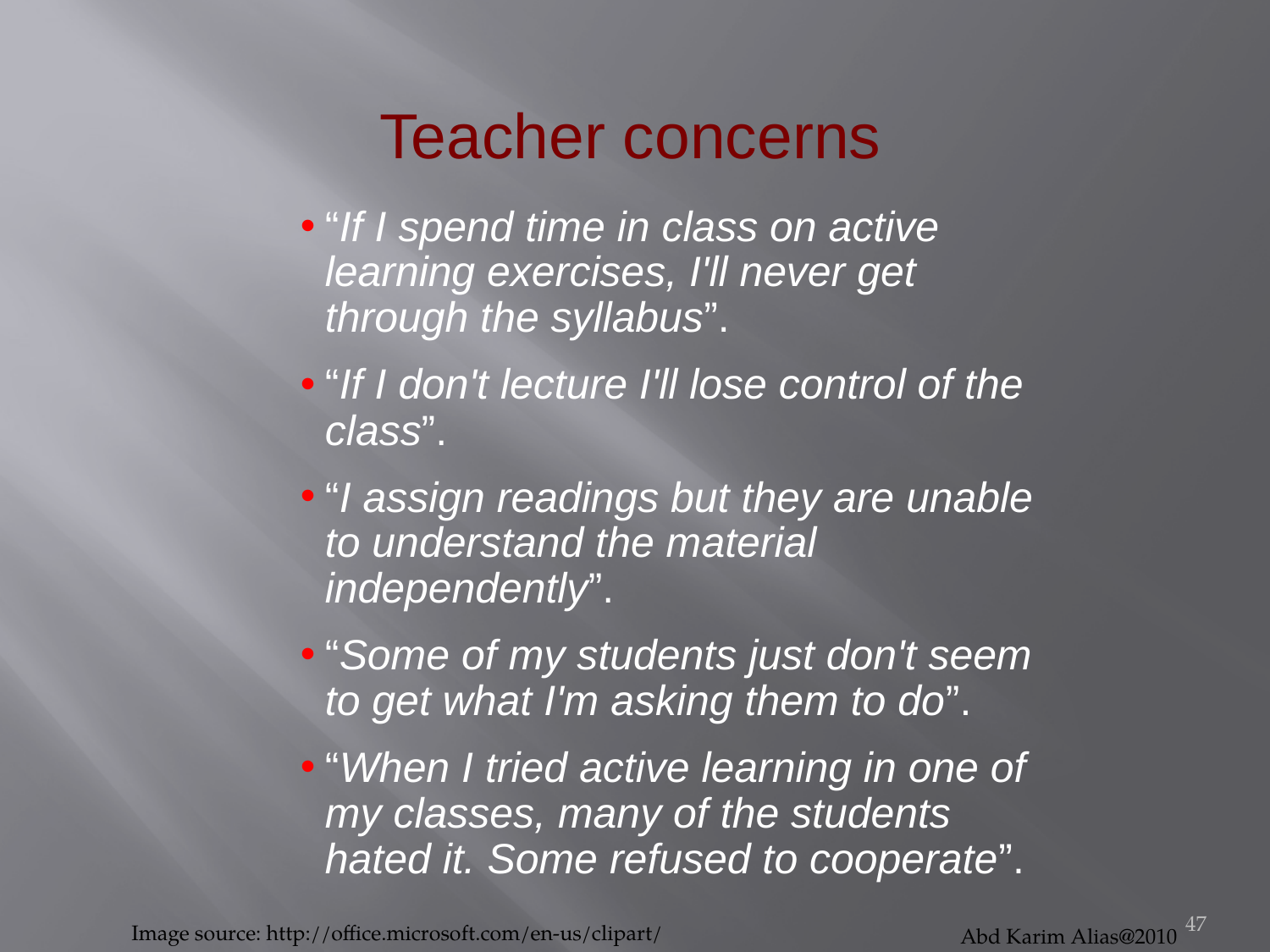

Teacher concerns
“If I spend time in class on active learning exercises, I'll never get through the syllabus”.
“If I don't lecture I'll lose control of the class”.
“I assign readings but they are unable to understand the material independently”.
“Some of my students just don't seem to get what I'm asking them to do”.
“When I tried active learning in one of my classes, many of the students hated it. Some refused to cooperate”.

47
Abd Karim Alias@2010
Image source: http://office.microsoft.com/en-us/clipart/